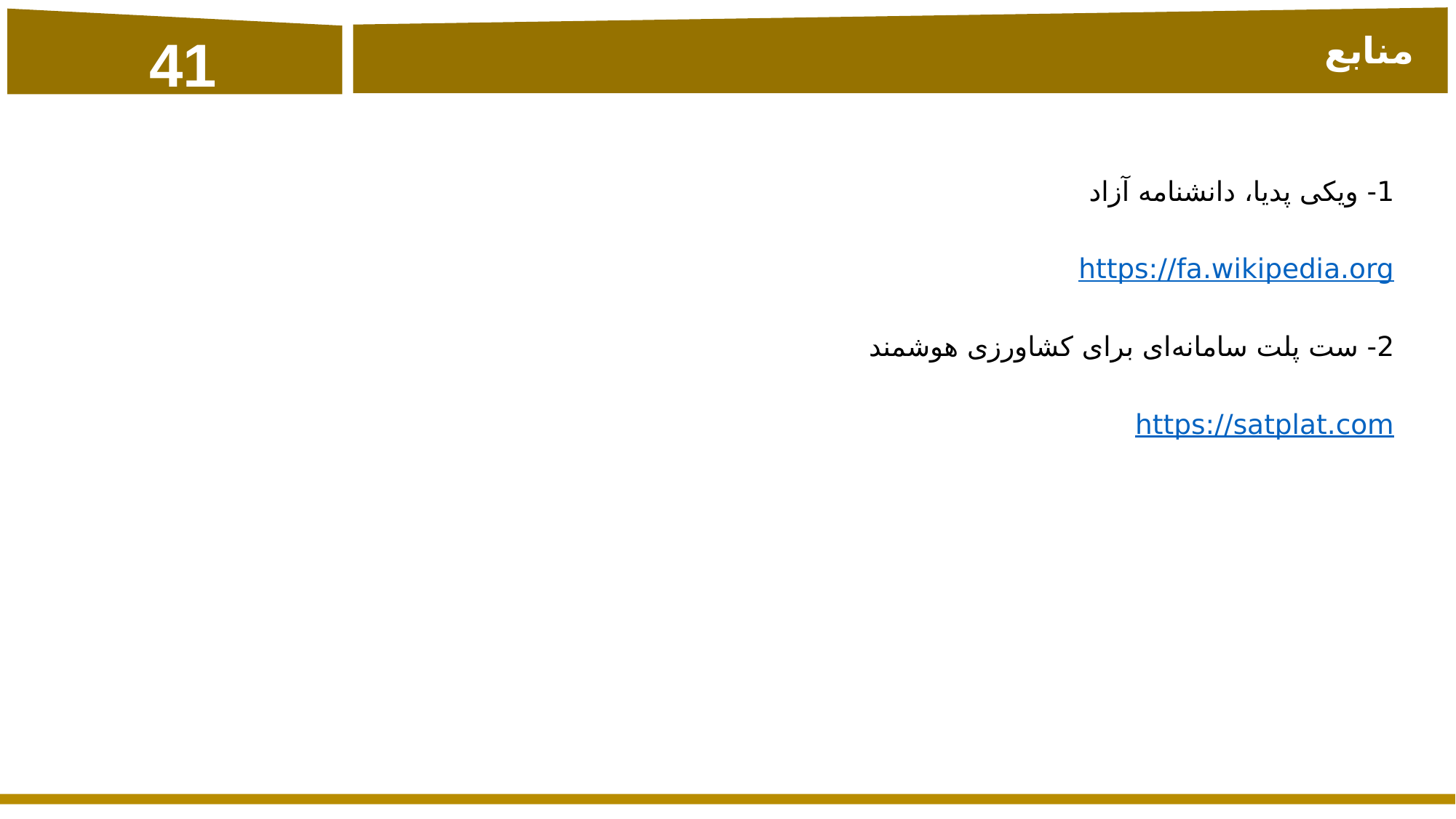

41
منابع
1- ویکی پدیا، دانشنامه آزاد
https://fa.wikipedia.org
2- ست پلت سامانه‌ای برای کشاورزی هوشمند
https://satplat.com